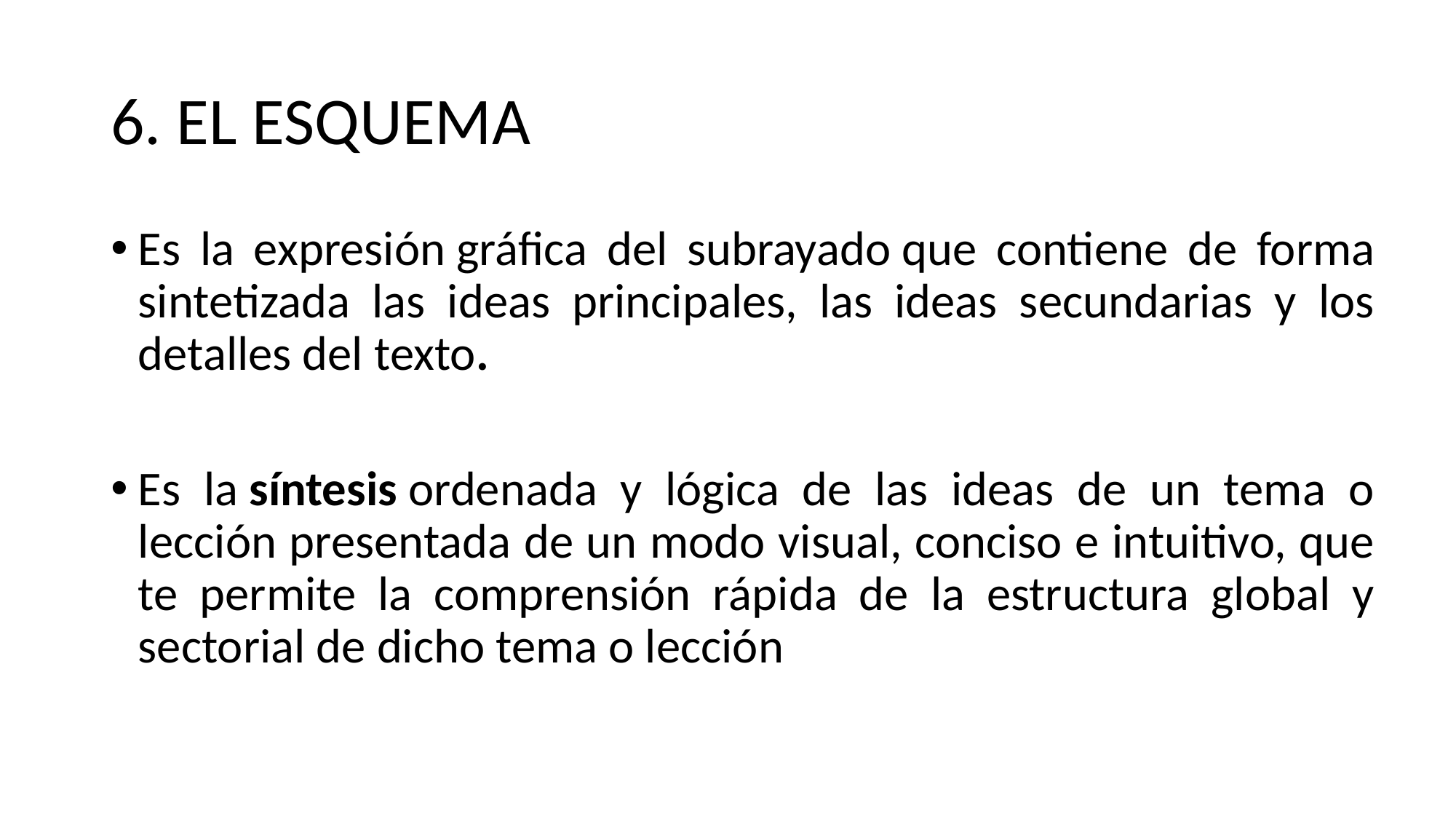

# 6. EL ESQUEMA
Es la expresión gráfica del subrayado que contiene de forma sintetizada las ideas principales, las ideas secundarias y los detalles del texto.

Es la síntesis ordenada y lógica de las ideas de un tema o lección presentada de un modo visual, conciso e intuitivo, que te permite la comprensión rápida de la estructura global y sectorial de dicho tema o lección